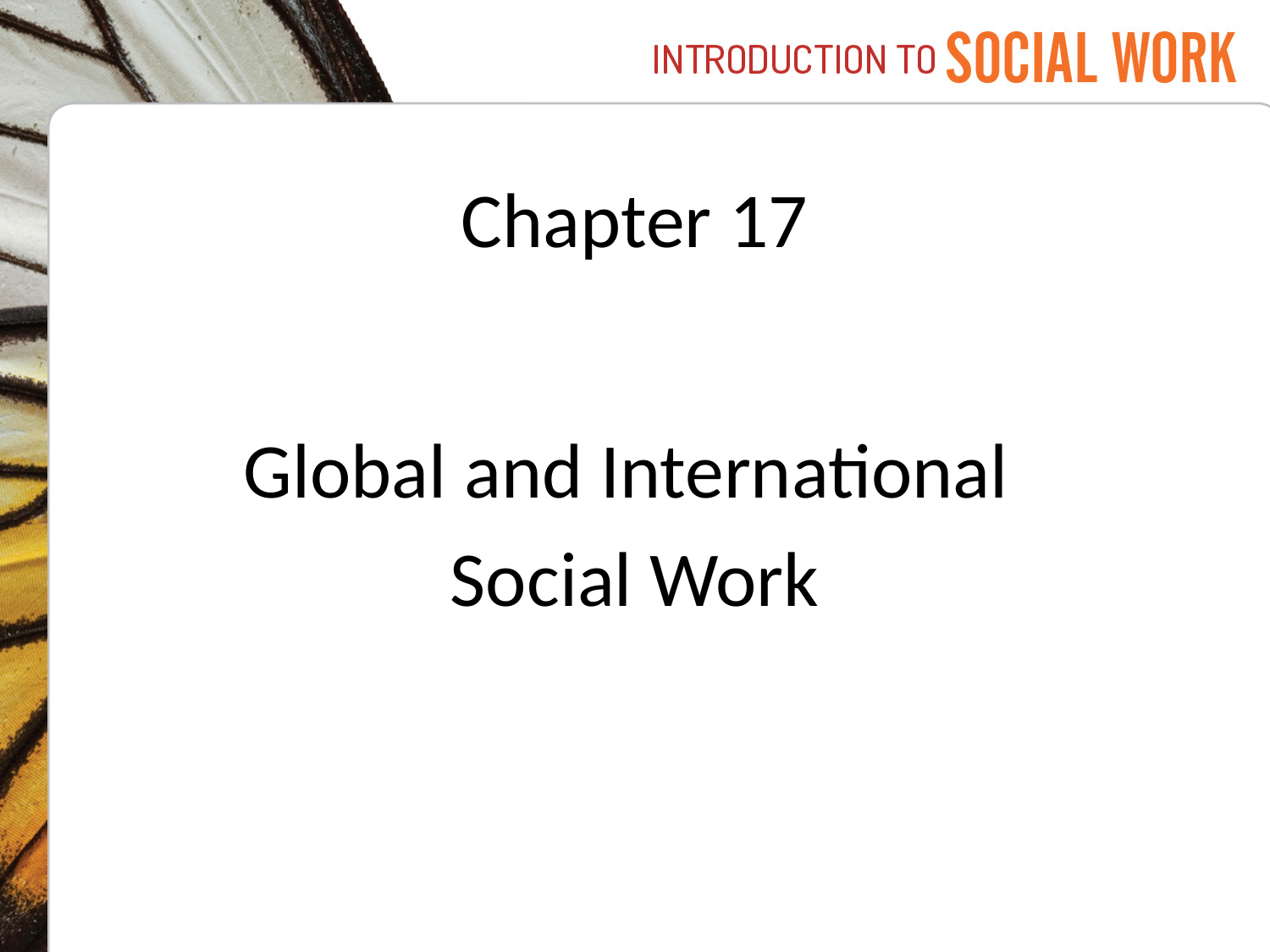

# Chapter 17

Global and International
Social Work